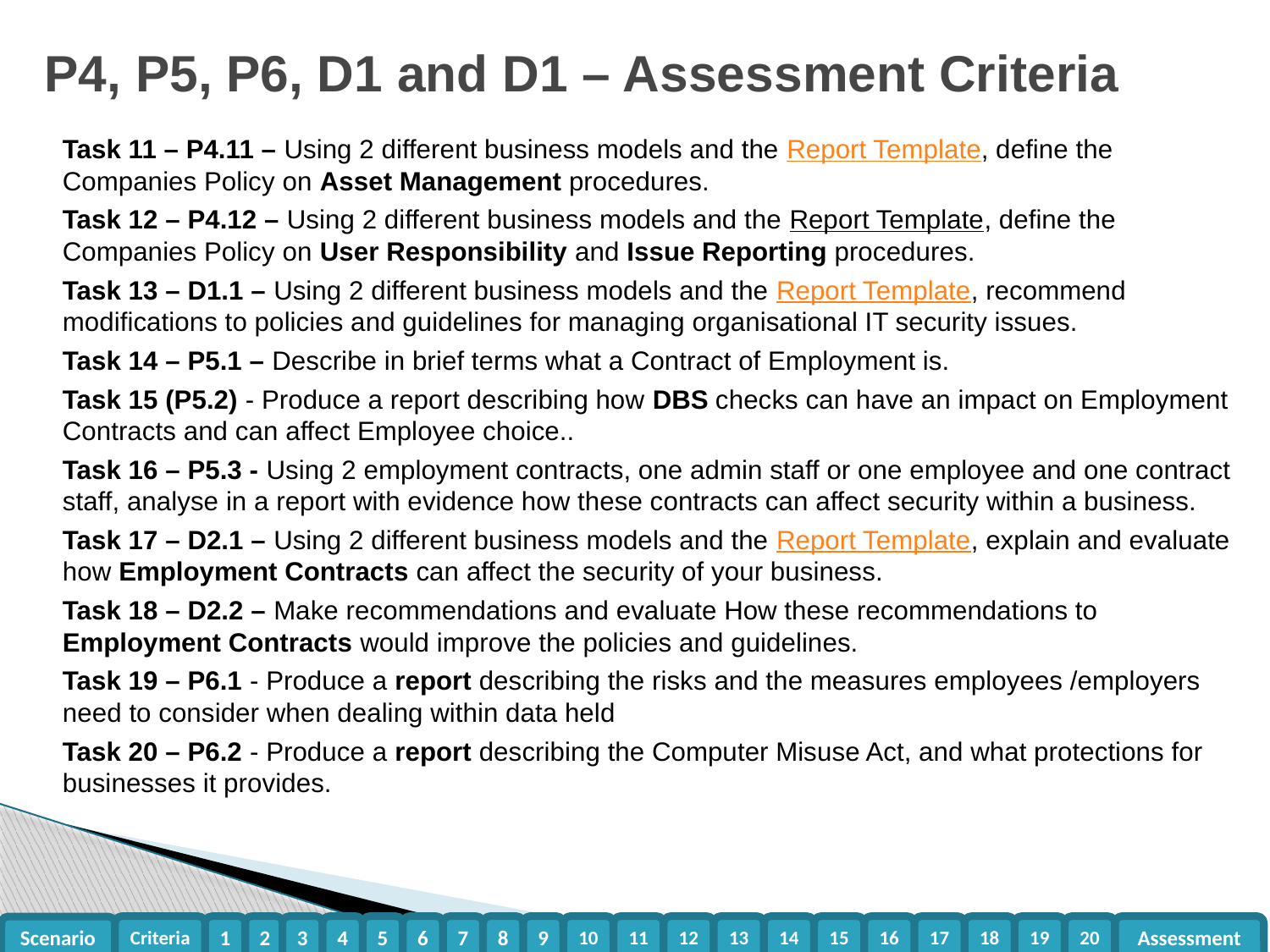

# P4, P5, P6, D1 and D1 – Assessment Criteria
Task 11 – P4.11 – Using 2 different business models and the Report Template, define the Companies Policy on Asset Management procedures.
Task 12 – P4.12 – Using 2 different business models and the Report Template, define the Companies Policy on User Responsibility and Issue Reporting procedures.
Task 13 – D1.1 – Using 2 different business models and the Report Template, recommend modifications to policies and guidelines for managing organisational IT security issues.
Task 14 – P5.1 – Describe in brief terms what a Contract of Employment is.
Task 15 (P5.2) - Produce a report describing how DBS checks can have an impact on Employment Contracts and can affect Employee choice..
Task 16 – P5.3 - Using 2 employment contracts, one admin staff or one employee and one contract staff, analyse in a report with evidence how these contracts can affect security within a business.
Task 17 – D2.1 – Using 2 different business models and the Report Template, explain and evaluate how Employment Contracts can affect the security of your business.
Task 18 – D2.2 – Make recommendations and evaluate How these recommendations to Employment Contracts would improve the policies and guidelines.
Task 19 – P6.1 - Produce a report describing the risks and the measures employees /employers need to consider when dealing within data held
Task 20 – P6.2 - Produce a report describing the Computer Misuse Act, and what protections for businesses it provides.